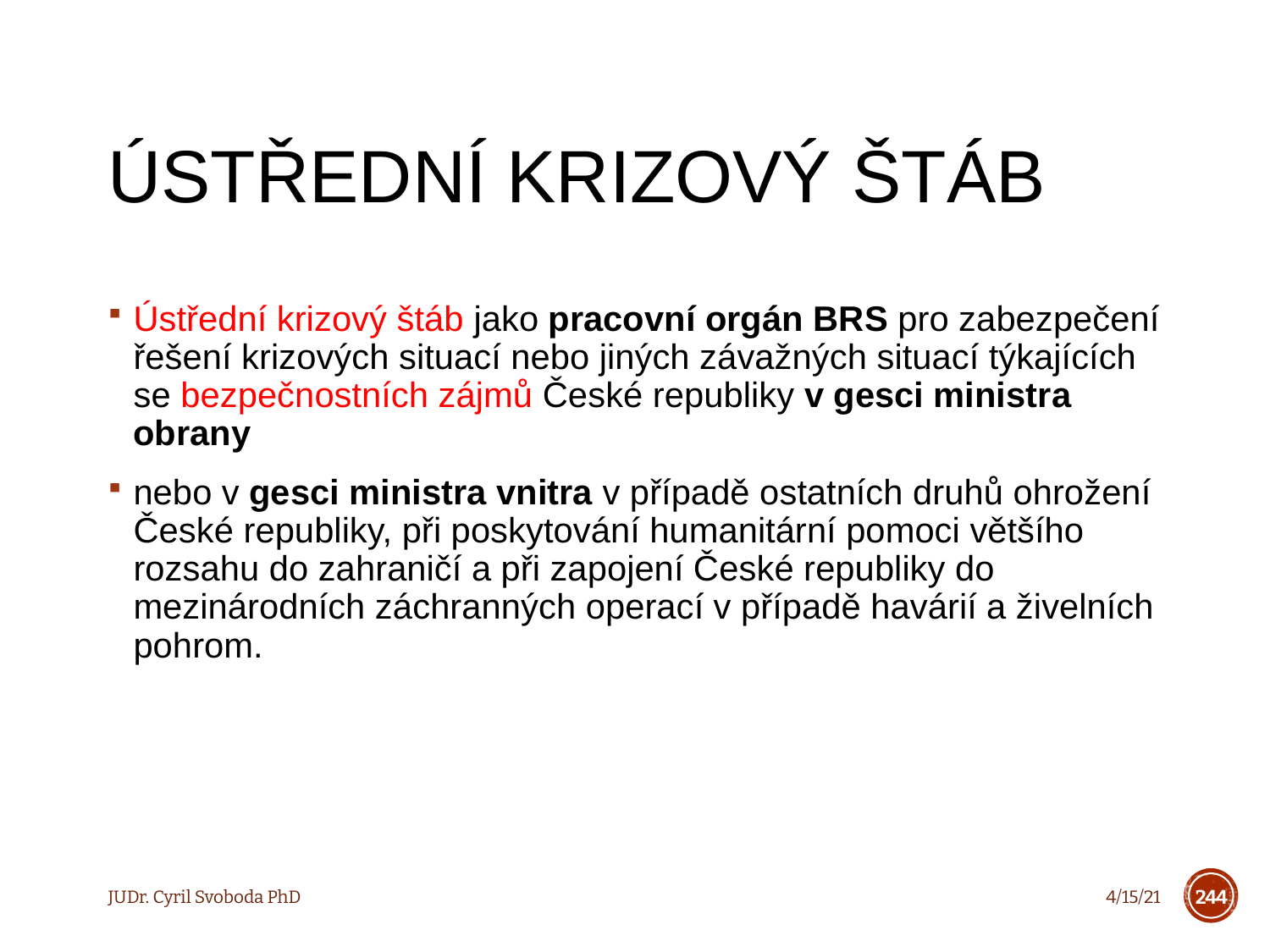

# Ústřední krizový štáb
Ústřední krizový štáb jako pracovní orgán BRS pro zabezpečení řešení krizových situací nebo jiných závažných situací týkajících se bezpečnostních zájmů České republiky v gesci ministra obrany
nebo v gesci ministra vnitra v případě ostatních druhů ohrožení České republiky, při poskytování humanitární pomoci většího rozsahu do zahraničí a při zapojení České republiky do mezinárodních záchranných operací v případě havárií a živelních pohrom.
JUDr. Cyril Svoboda PhD
4/15/21
244